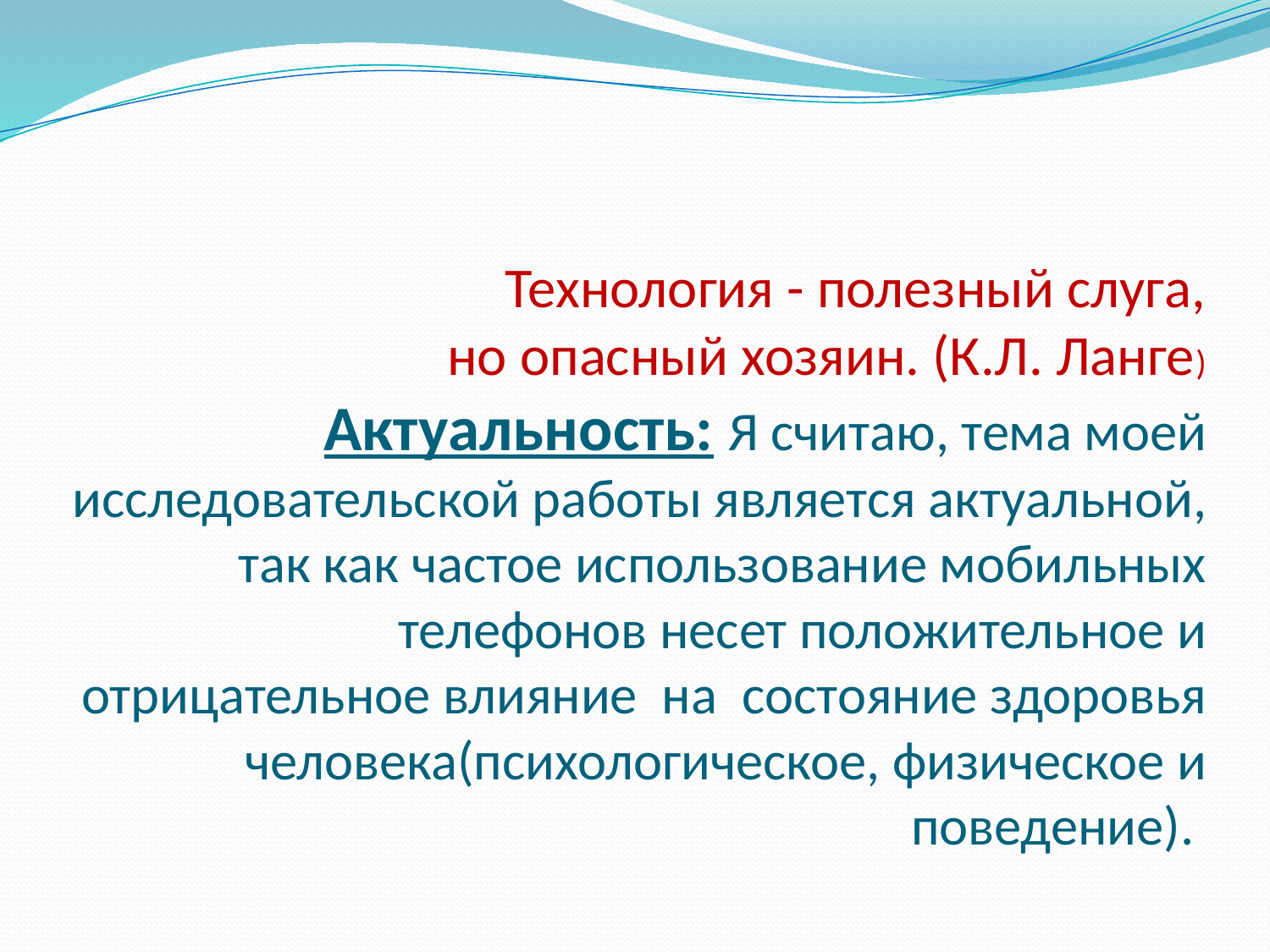

# Технология - полезный слуга, но опасный хозяин. (К.Л. Ланге) Актуальность: Я считаю, тема моей исследовательской работы является актуальной, так как частое использование мобильных телефонов несет положительное и отрицательное влияние  на  состояние здоровья человека(психологическое, физическое и поведение).